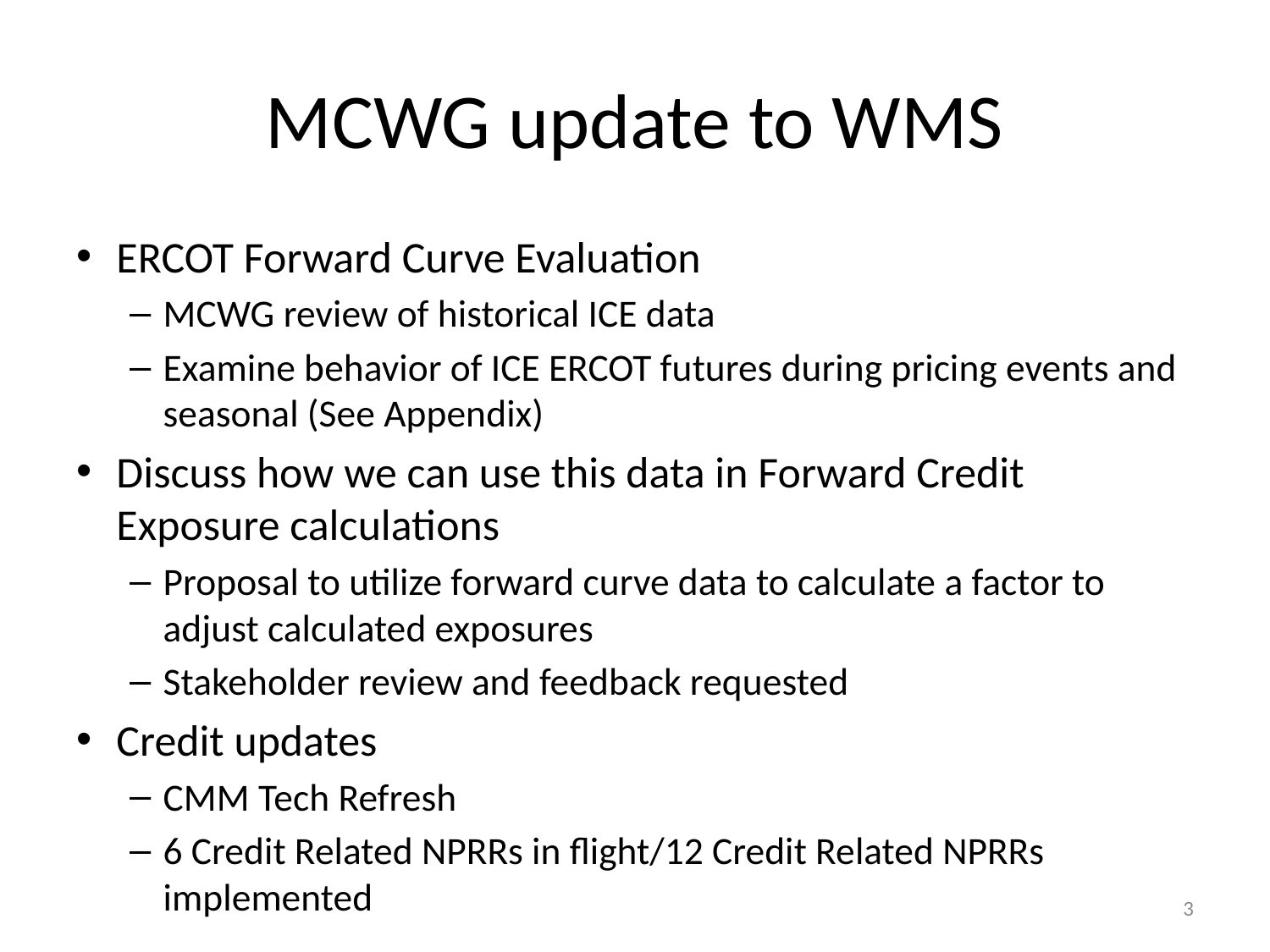

# MCWG update to WMS
ERCOT Forward Curve Evaluation
MCWG review of historical ICE data
Examine behavior of ICE ERCOT futures during pricing events and seasonal (See Appendix)
Discuss how we can use this data in Forward Credit Exposure calculations
Proposal to utilize forward curve data to calculate a factor to adjust calculated exposures
Stakeholder review and feedback requested
Credit updates
CMM Tech Refresh
6 Credit Related NPRRs in flight/12 Credit Related NPRRs implemented
3